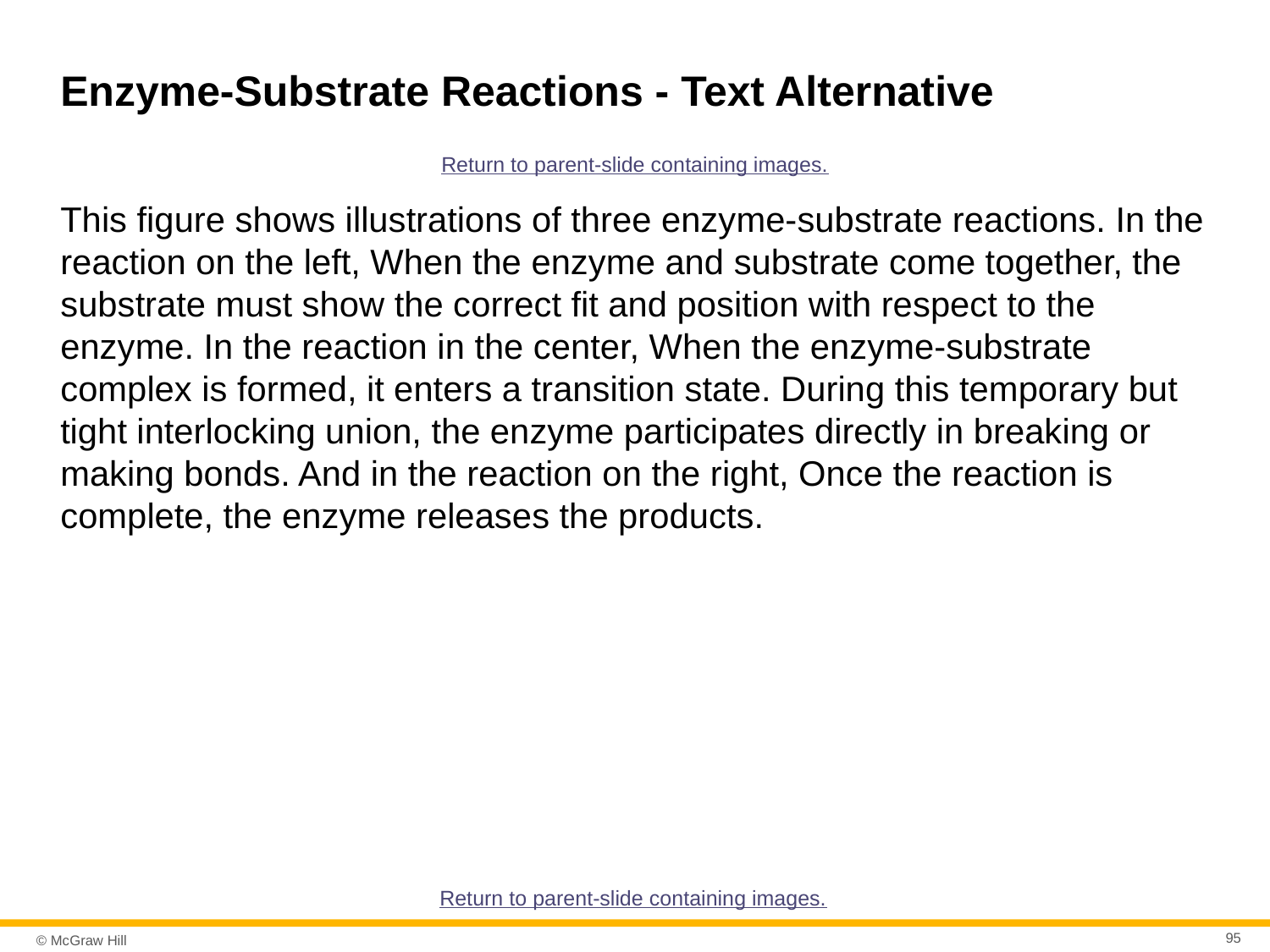

# Enzyme-Substrate Reactions - Text Alternative
Return to parent-slide containing images.
This figure shows illustrations of three enzyme-substrate reactions. In the reaction on the left, When the enzyme and substrate come together, the substrate must show the correct fit and position with respect to the enzyme. In the reaction in the center, When the enzyme-substrate complex is formed, it enters a transition state. During this temporary but tight interlocking union, the enzyme participates directly in breaking or making bonds. And in the reaction on the right, Once the reaction is complete, the enzyme releases the products.
Return to parent-slide containing images.